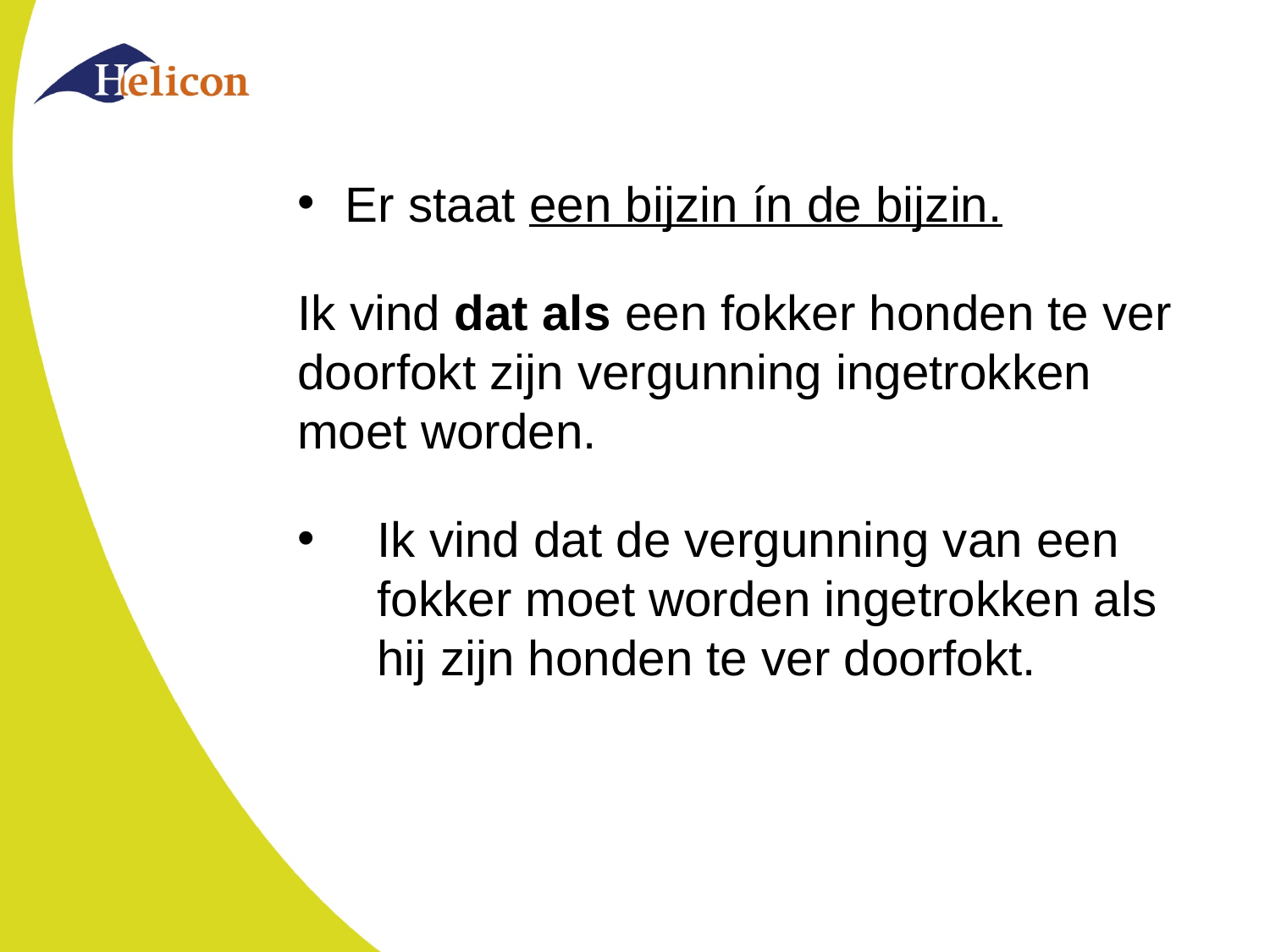

#
Er staat een bijzin ín de bijzin.

Ik vind dat als een fokker honden te ver doorfokt zijn vergunning ingetrokken moet worden.

Ik vind dat de vergunning van een fokker moet worden ingetrokken als hij zijn honden te ver doorfokt.